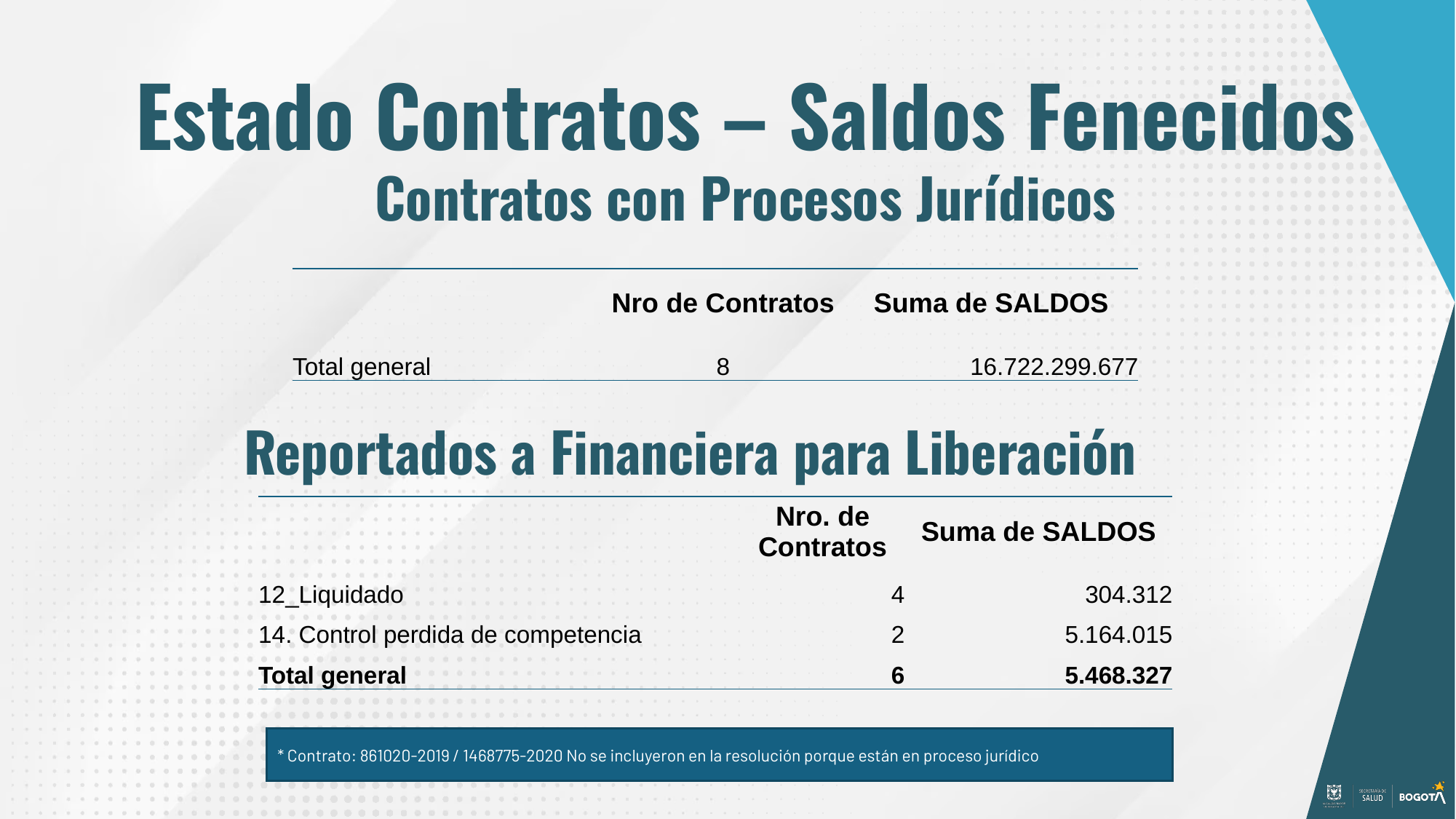

Estado Contratos – Saldos Fenecidos
Contratos con Procesos Jurídicos
|  | Nro de Contratos | Suma de SALDOS |
| --- | --- | --- |
| Total general | 8 | 16.722.299.677 |
Reportados a Financiera para Liberación
|  | Nro. de Contratos | Suma de SALDOS |
| --- | --- | --- |
| 12\_Liquidado | 4 | 304.312 |
| 14. Control perdida de competencia | 2 | 5.164.015 |
| Total general | 6 | 5.468.327 |
* Contrato: 861020-2019 / 1468775-2020 No se incluyeron en la resolución porque están en proceso jurídico